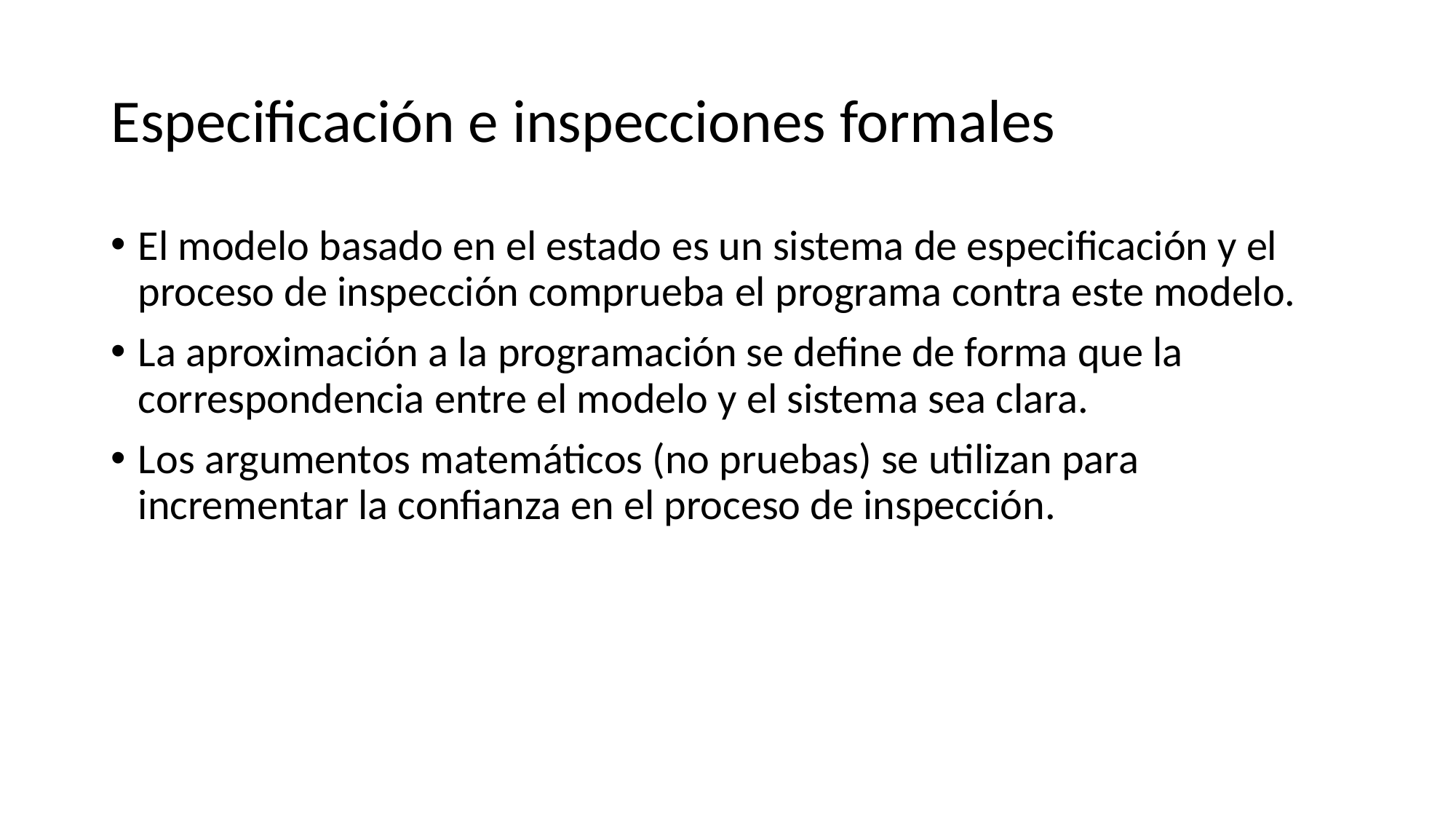

# Especificación e inspecciones formales
El modelo basado en el estado es un sistema de especificación y el proceso de inspección comprueba el programa contra este modelo.
La aproximación a la programación se define de forma que la correspondencia entre el modelo y el sistema sea clara.
Los argumentos matemáticos (no pruebas) se utilizan para incrementar la confianza en el proceso de inspección.